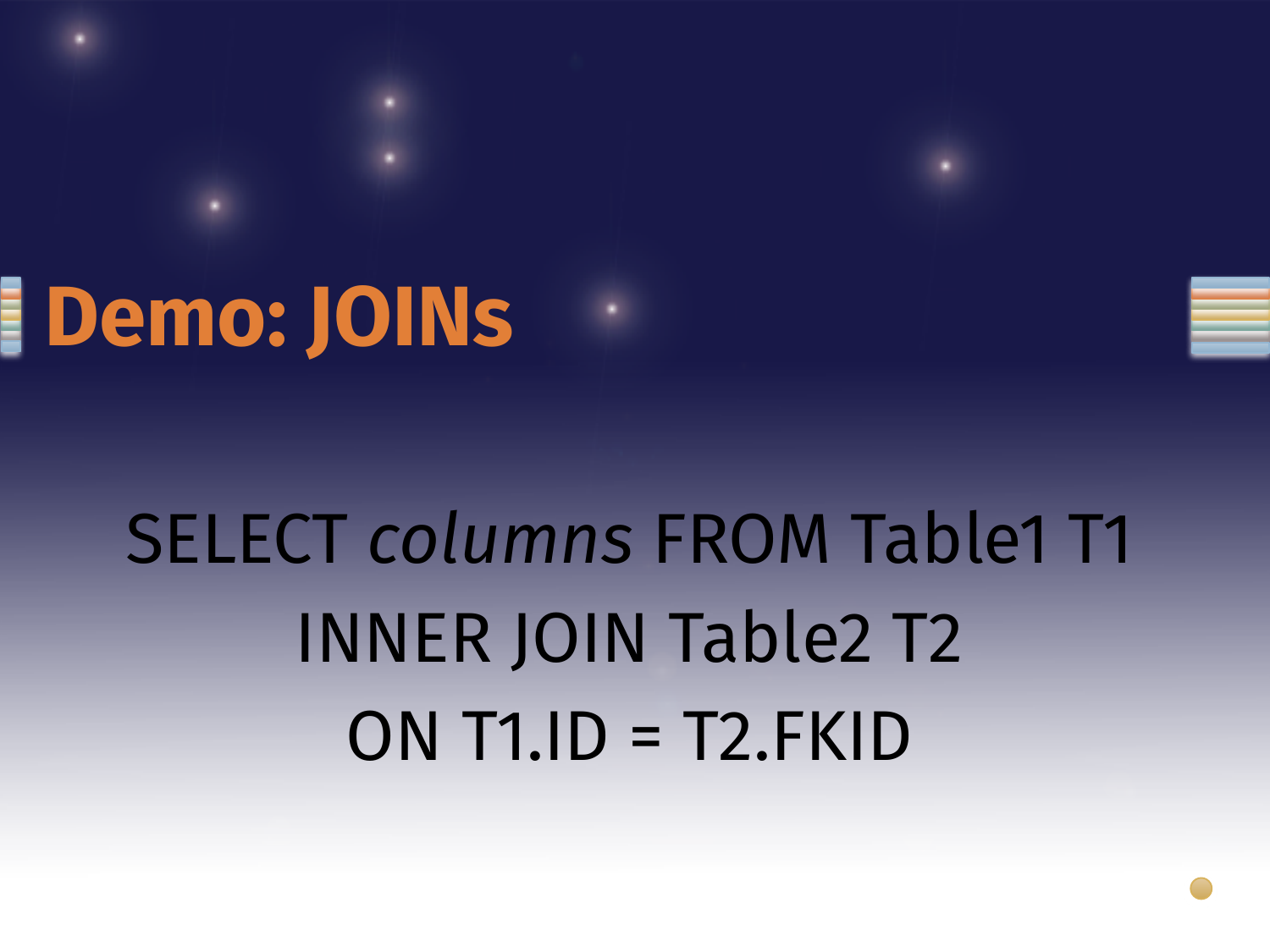

# Demo: JOINs

SELECT columns FROM Table1 T1
INNER JOIN Table2 T2
ON T1.ID = T2.FKID